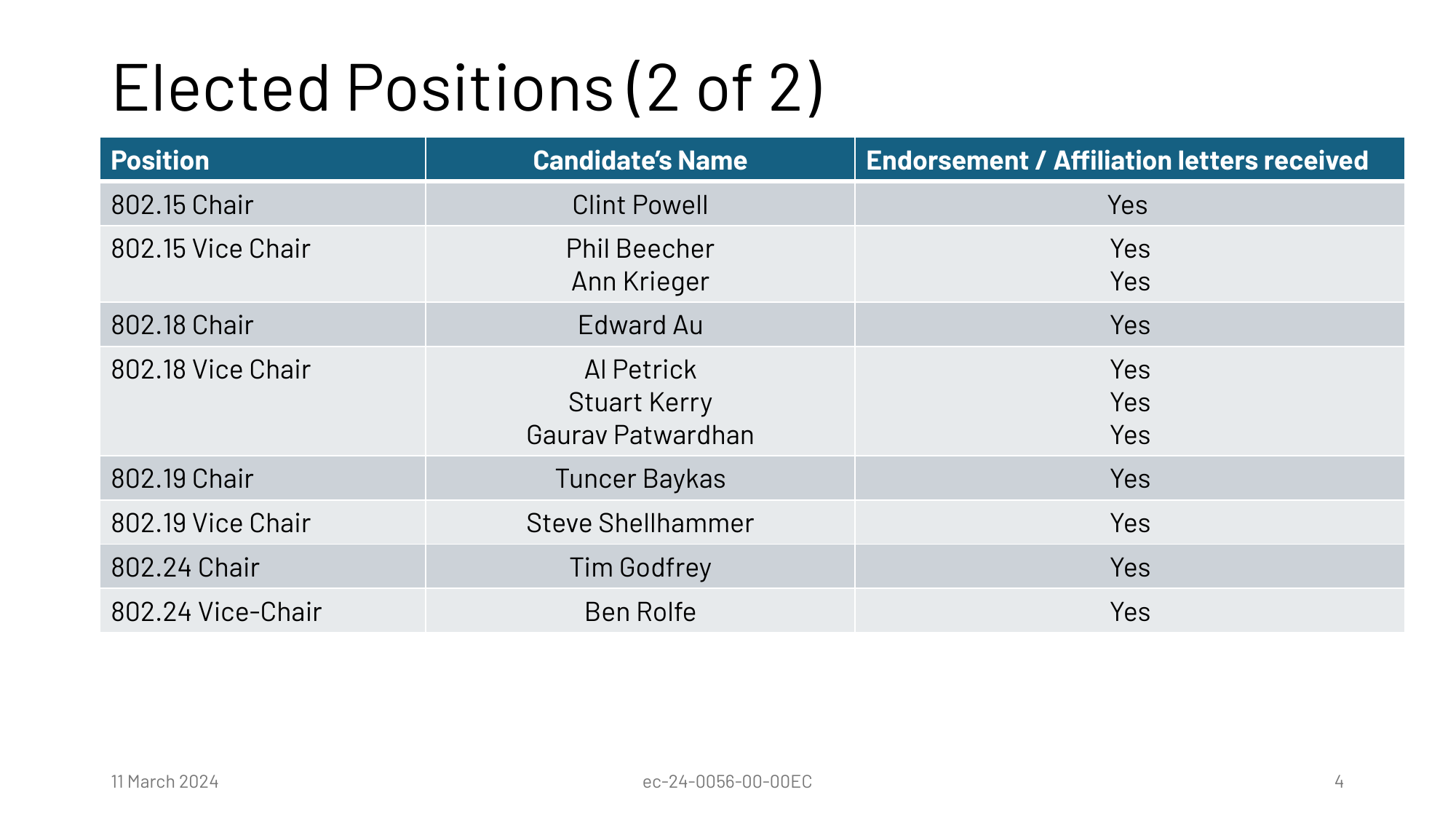

# Elected Positions (2 of 2)
| Position | Candidate’s Name | Endorsement / Affiliation letters received |
| --- | --- | --- |
| 802.15 Chair | Clint Powell | Yes |
| 802.15 Vice Chair | Phil Beecher Ann Krieger | Yes Yes |
| 802.18 Chair | Edward Au | Yes |
| 802.18 Vice Chair | Al Petrick Stuart Kerry Gaurav Patwardhan | Yes Yes Yes |
| 802.19 Chair | Tuncer Baykas | Yes |
| 802.19 Vice Chair | Steve Shellhammer | Yes |
| 802.24 Chair | Tim Godfrey | Yes |
| 802.24 Vice-Chair | Ben Rolfe | Yes |
11 March 2024
ec-24-0056-00-00EC
4